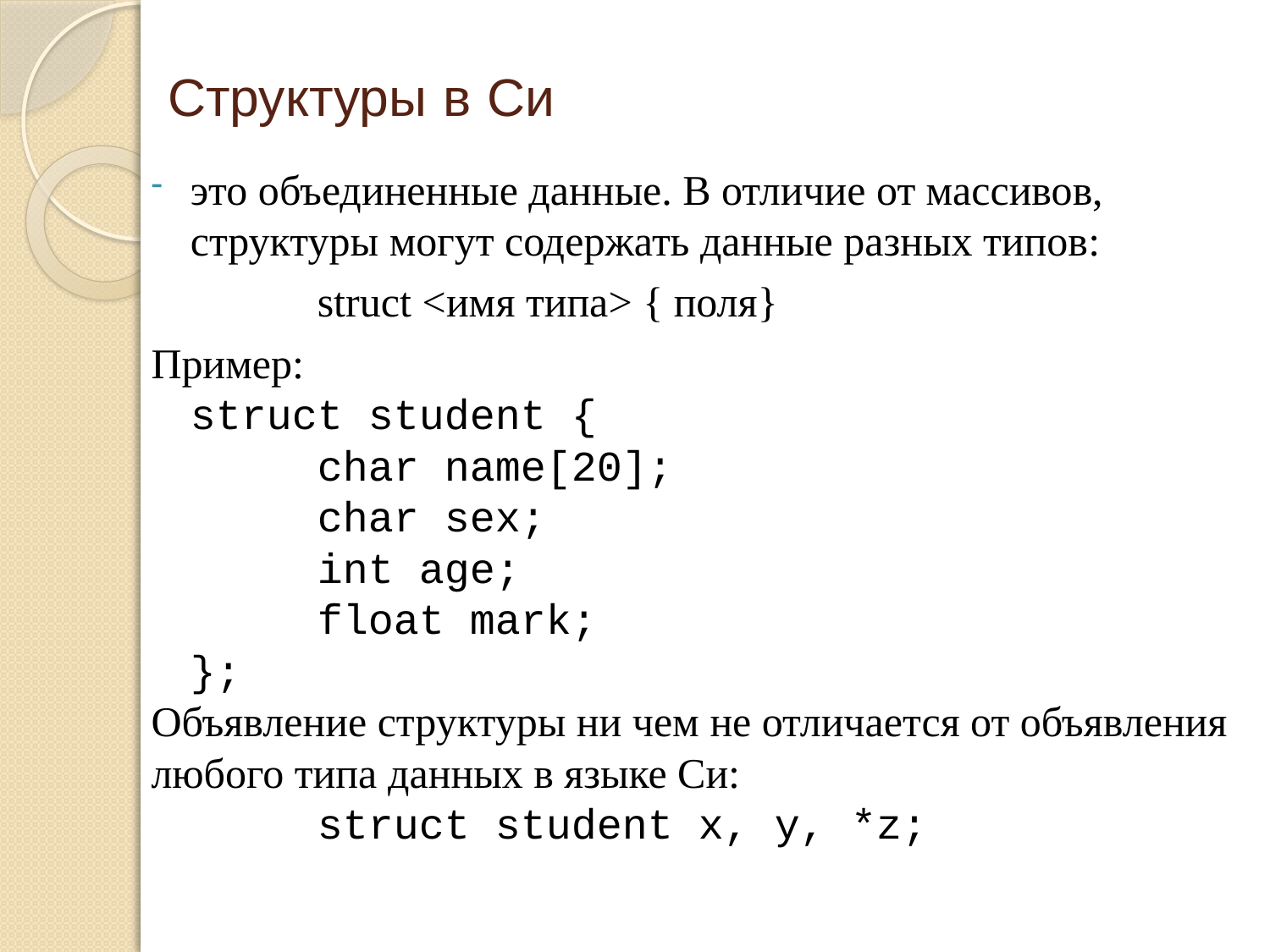

Структуры в Си
это объединенные данные. В отличие от массивов, структуры могут содержать данные разных типов:
		struct <имя типа> { поля}
Пример:
	struct student {
		char name[20];
		char sex;
		int age;
		float mark;
	};
Объявление структуры ни чем не отличается от объявления
любого типа данных в языке Cи:
		struct student x, y, *z;